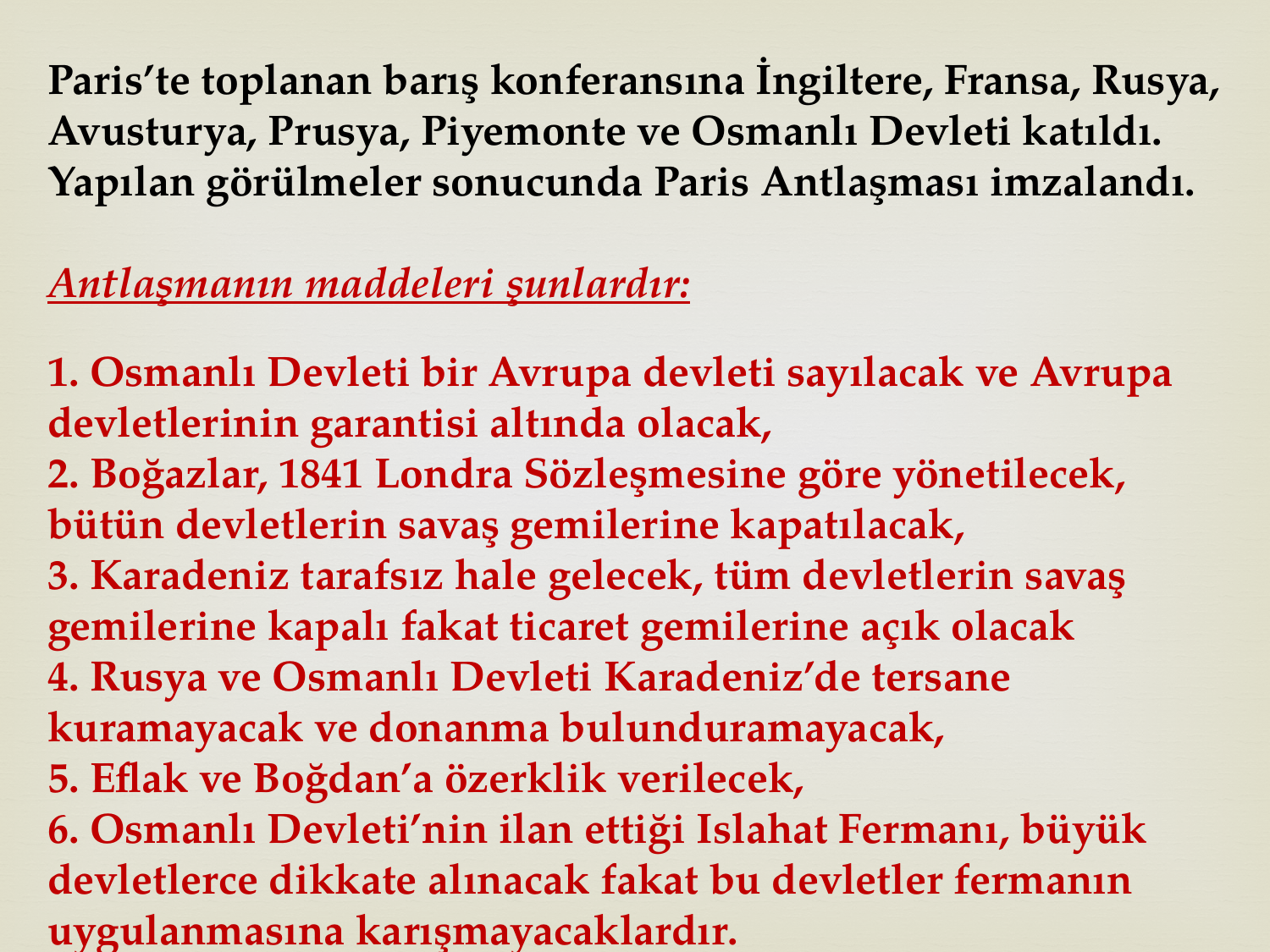

Paris’te toplanan barış konferansına İngiltere, Fransa, Rusya, Avusturya, Prusya, Piyemonte ve Osmanlı Devleti katıldı.
Yapılan görülmeler sonucunda Paris Antlaşması imzalandı.

Antlaşmanın maddeleri şunlardır:

1. Osmanlı Devleti bir Avrupa devleti sayılacak ve Avrupa devletlerinin garantisi altında olacak,
2. Boğazlar, 1841 Londra Sözleşmesine göre yönetilecek, bütün devletlerin savaş gemilerine kapatılacak,
3. Karadeniz tarafsız hale gelecek, tüm devletlerin savaş gemilerine kapalı fakat ticaret gemilerine açık olacak
4. Rusya ve Osmanlı Devleti Karadeniz’de tersane kuramayacak ve donanma bulunduramayacak,
5. Eflak ve Boğdan’a özerklik verilecek,
6. Osmanlı Devleti’nin ilan ettiği Islahat Fermanı, büyük devletlerce dikkate alınacak fakat bu devletler fermanın uygulanmasına karışmayacaklardır.